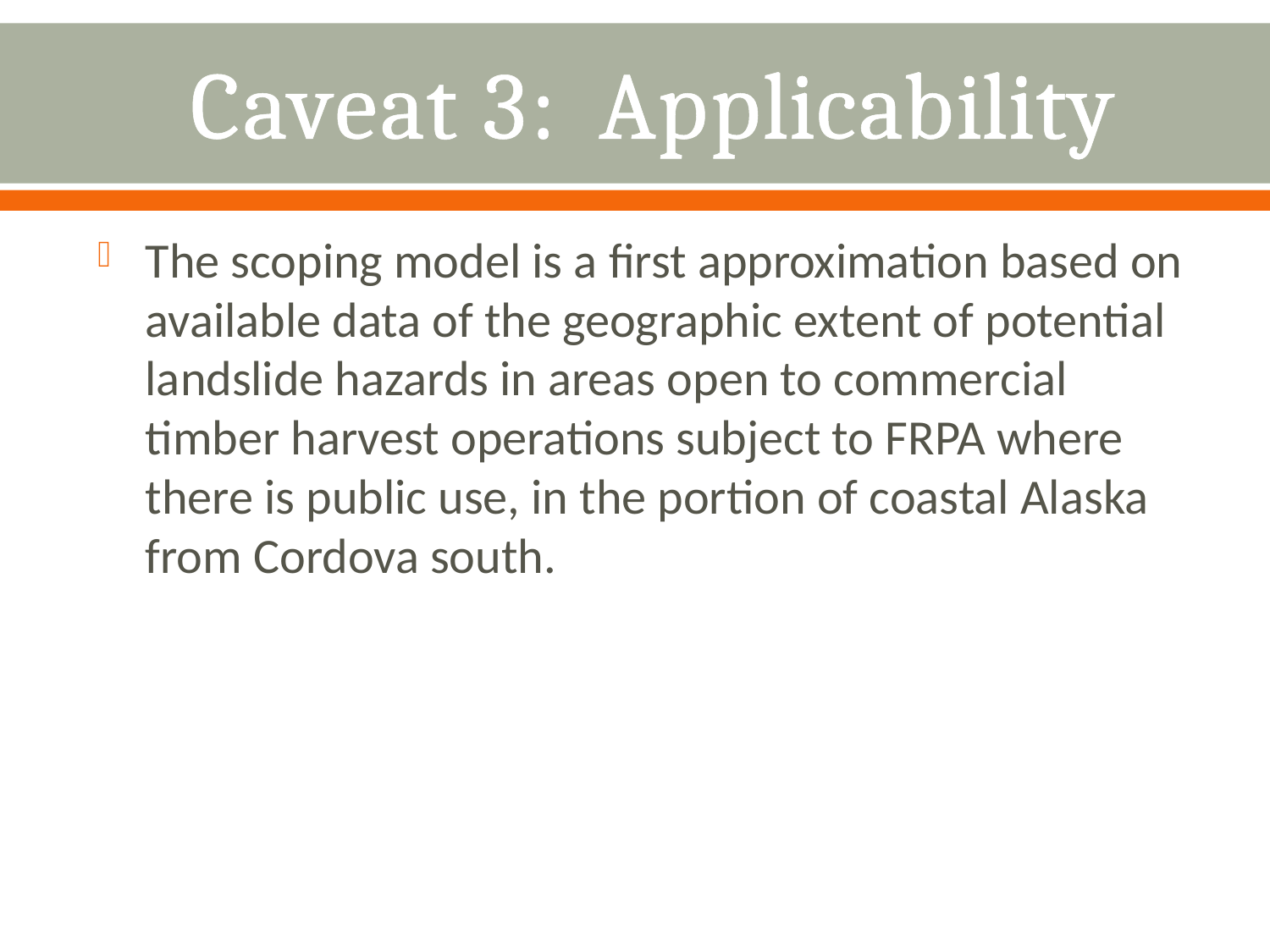

# Caveat 3:  Applicability
The scoping model is a first approximation based on available data of the geographic extent of potential landslide hazards in areas open to commercial timber harvest operations subject to FRPA where there is public use, in the portion of coastal Alaska from Cordova south.